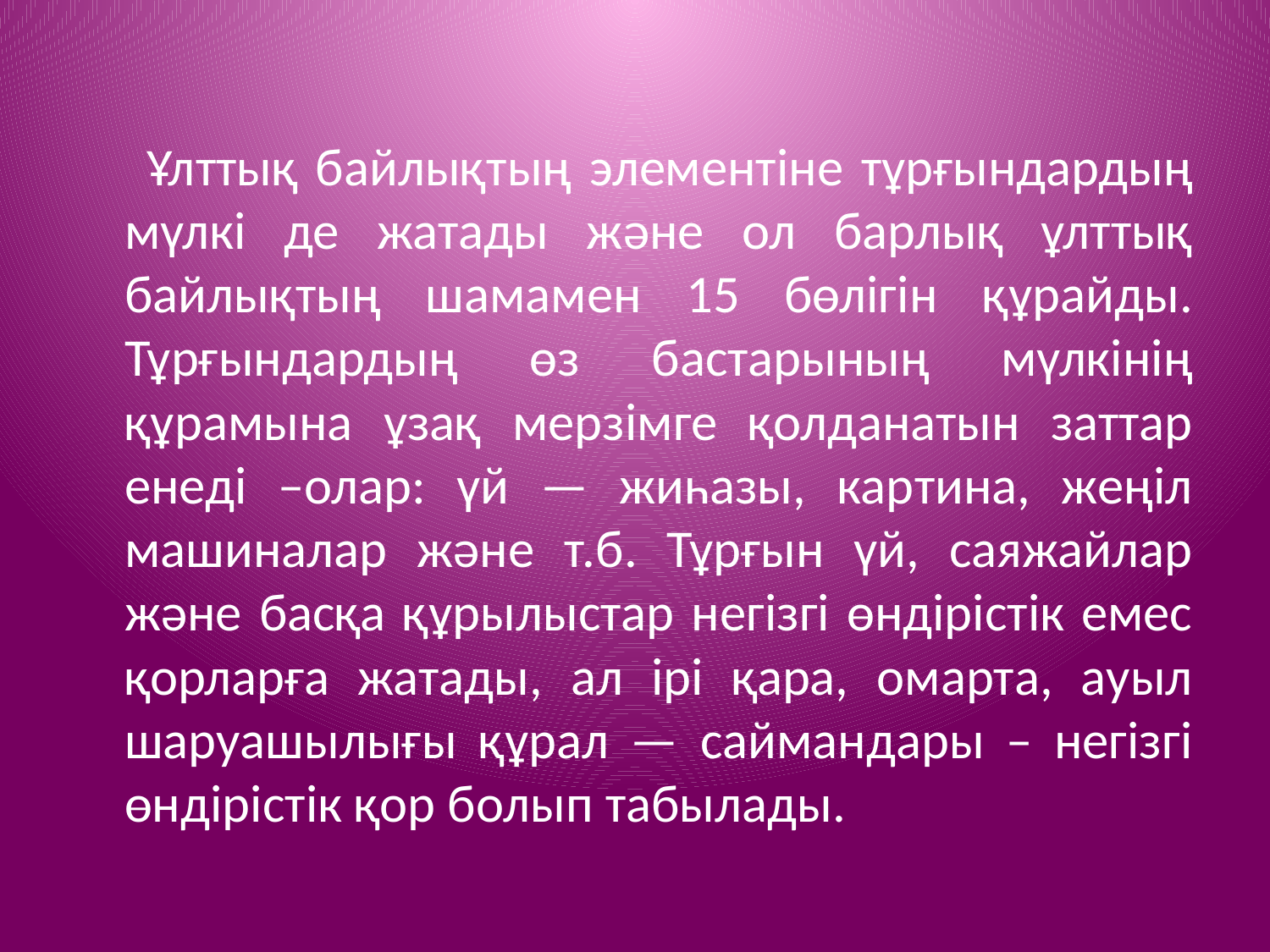

Ұлттық байлықтың элементіне тұрғындардың мүлкі де жатады және ол барлық ұлттық байлықтың шамамен 15 бөлігін құрайды. Тұрғындардың өз бастарының мүлкінің құрамына ұзақ мерзімге қолданатын заттар енеді –олар: үй — жиһазы, картина, жеңіл машиналар және т.б. Тұрғын үй, саяжайлар және басқа құрылыстар негізгі өндірістік емес қорларға жатады, ал ірі қара, омарта, ауыл шаруашылығы құрал — саймандары – негізгі өндірістік қор болып табылады.